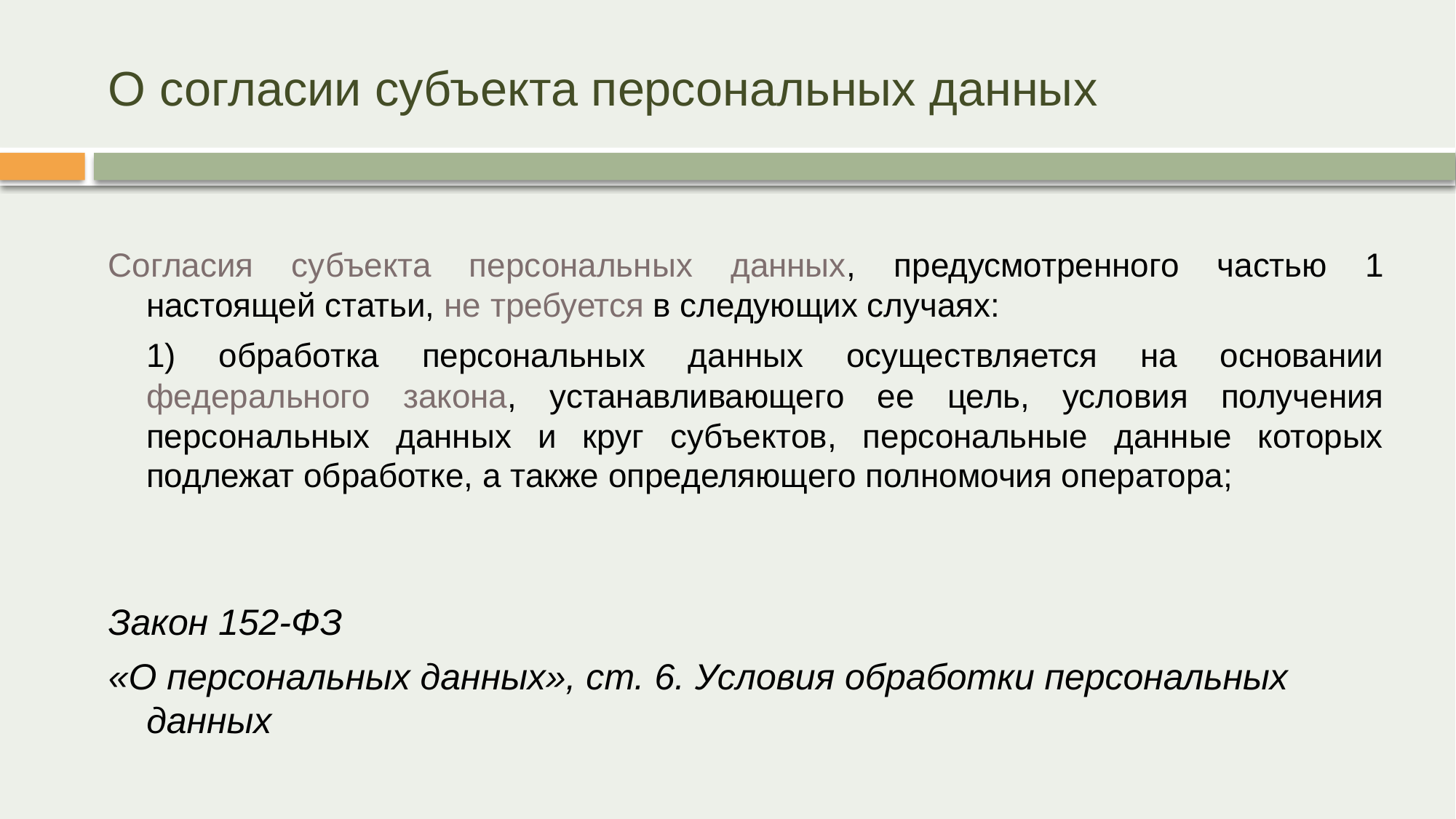

# О согласии субъекта персональных данных

Согласия субъекта персональных данных, предусмотренного частью 1 настоящей статьи, не требуется в следующих случаях:
	1) обработка персональных данных осуществляется на основании федерального закона, устанавливающего ее цель, условия получения персональных данных и круг субъектов, персональные данные которых подлежат обработке, а также определяющего полномочия оператора;

Закон 152-ФЗ
«О персональных данных», ст. 6. Условия обработки персональных данных